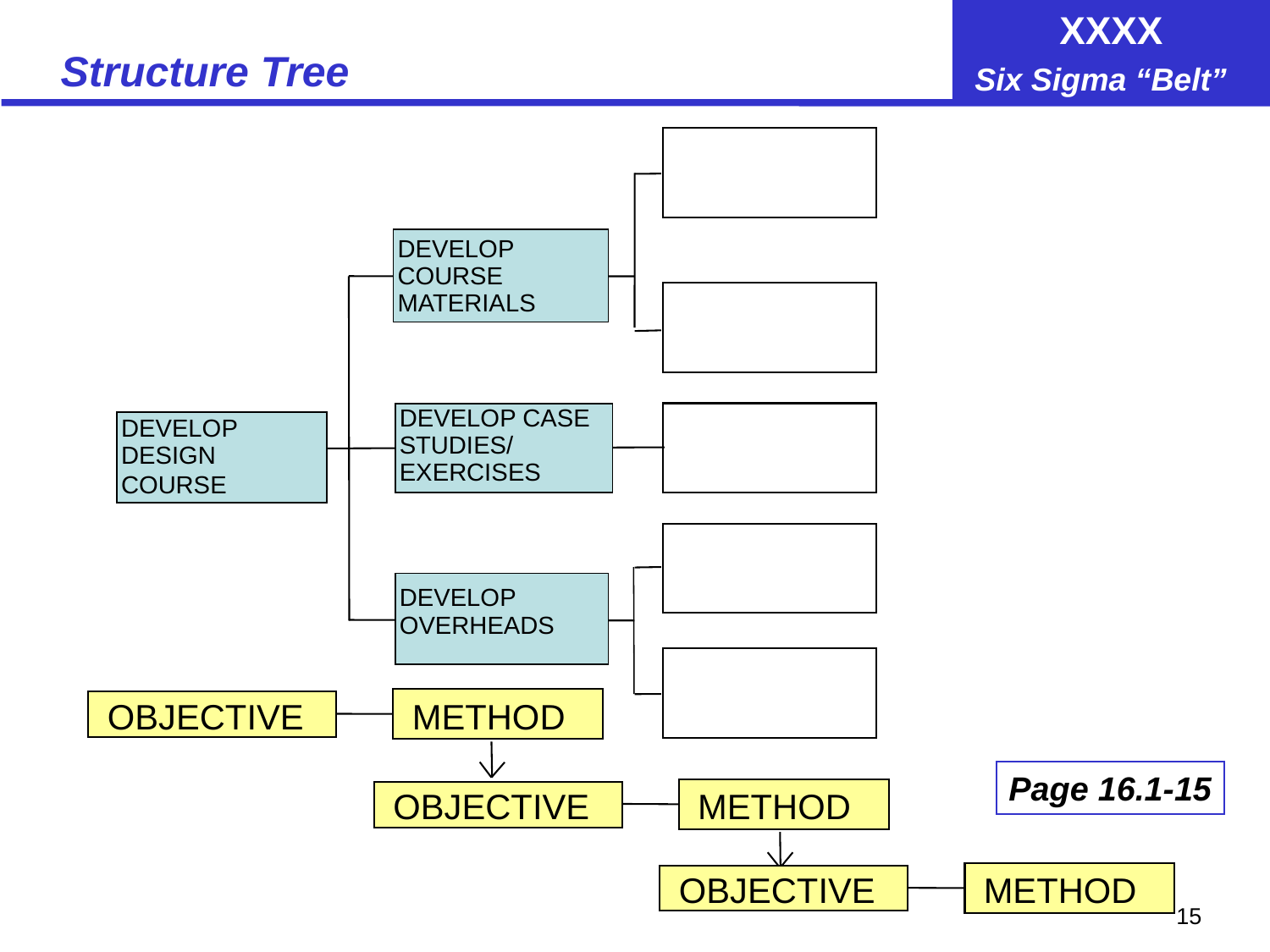

# Structure Tree

DEVELOP
COURSE

MATERIALS

DEVELOP CASE

DEVELOP
STUDIES/
DESIGN COURSE

EXERCISES

DEVELOP
OVERHEADS

OBJECTIVE

METHOD

Page 16.1-15

OBJECTIVE

METHOD

OBJECTIVE

METHOD